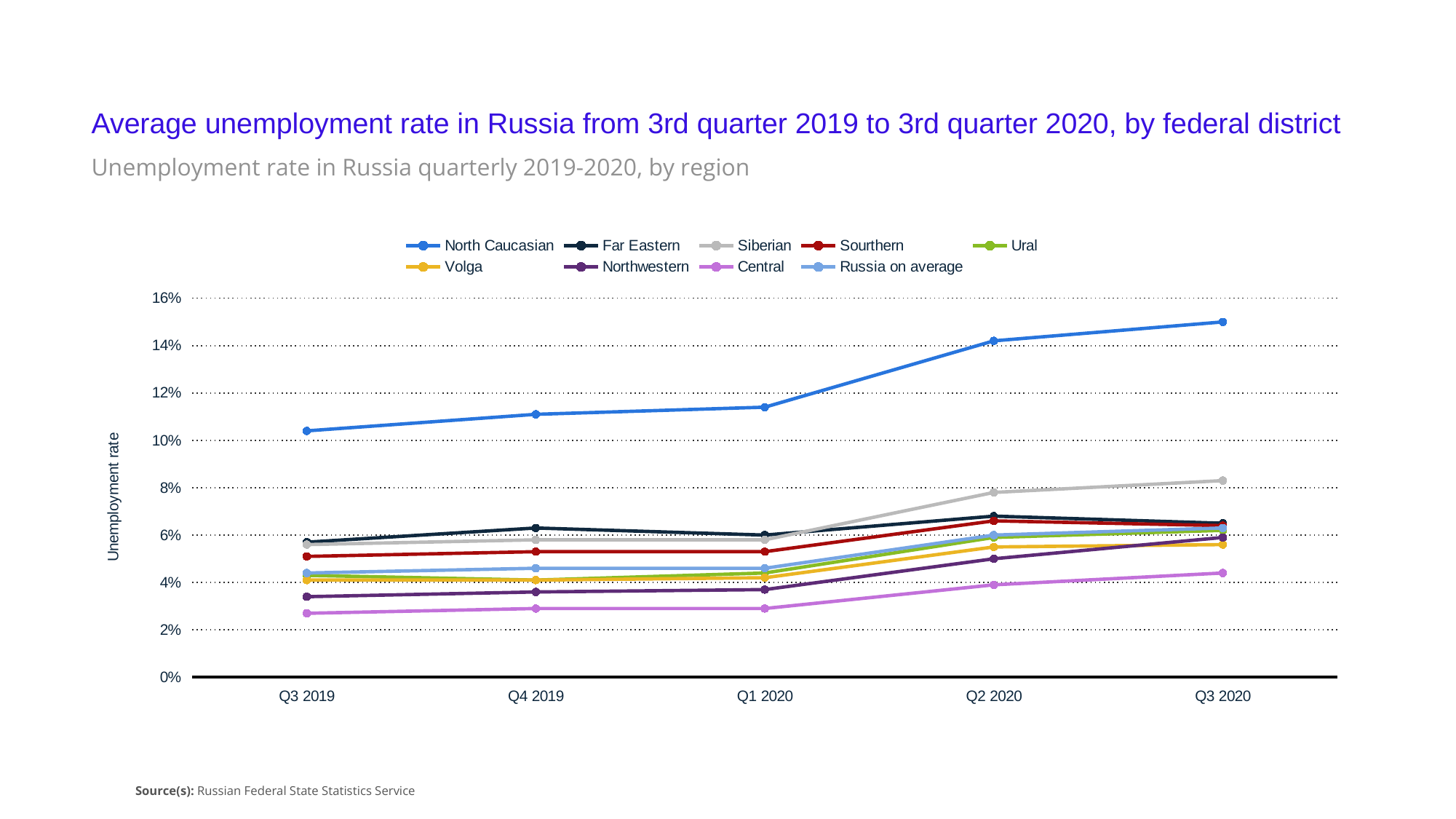

Average unemployment rate in Russia from 3rd quarter 2019 to 3rd quarter 2020, by federal district
Unemployment rate in Russia quarterly 2019-2020, by region

### Chart

| Category | North Caucasian | Far Eastern | Siberian | Sourthern | Ural | Volga | Northwestern | Central | Russia on average |
|---|---|---|---|---|---|---|---|---|---|
| Q3 2019 | 0.104 | 0.057 | 0.056 | 0.051 | 0.043 | 0.041 | 0.034 | 0.027 | 0.044 |
| Q4 2019 | 0.111 | 0.063 | 0.058 | 0.053 | 0.041 | 0.041 | 0.036 | 0.029 | 0.046 |
| Q1 2020 | 0.114 | 0.06 | 0.058 | 0.053 | 0.044 | 0.042 | 0.037 | 0.029 | 0.046 |
| Q2 2020 | 0.142 | 0.068 | 0.078 | 0.066 | 0.059 | 0.055 | 0.05 | 0.039 | 0.06 |
| Q3 2020 | 0.15 | 0.065 | 0.083 | 0.064 | 0.062 | 0.056 | 0.059 | 0.044 | 0.063 |
Source(s): Russian Federal State Statistics Service